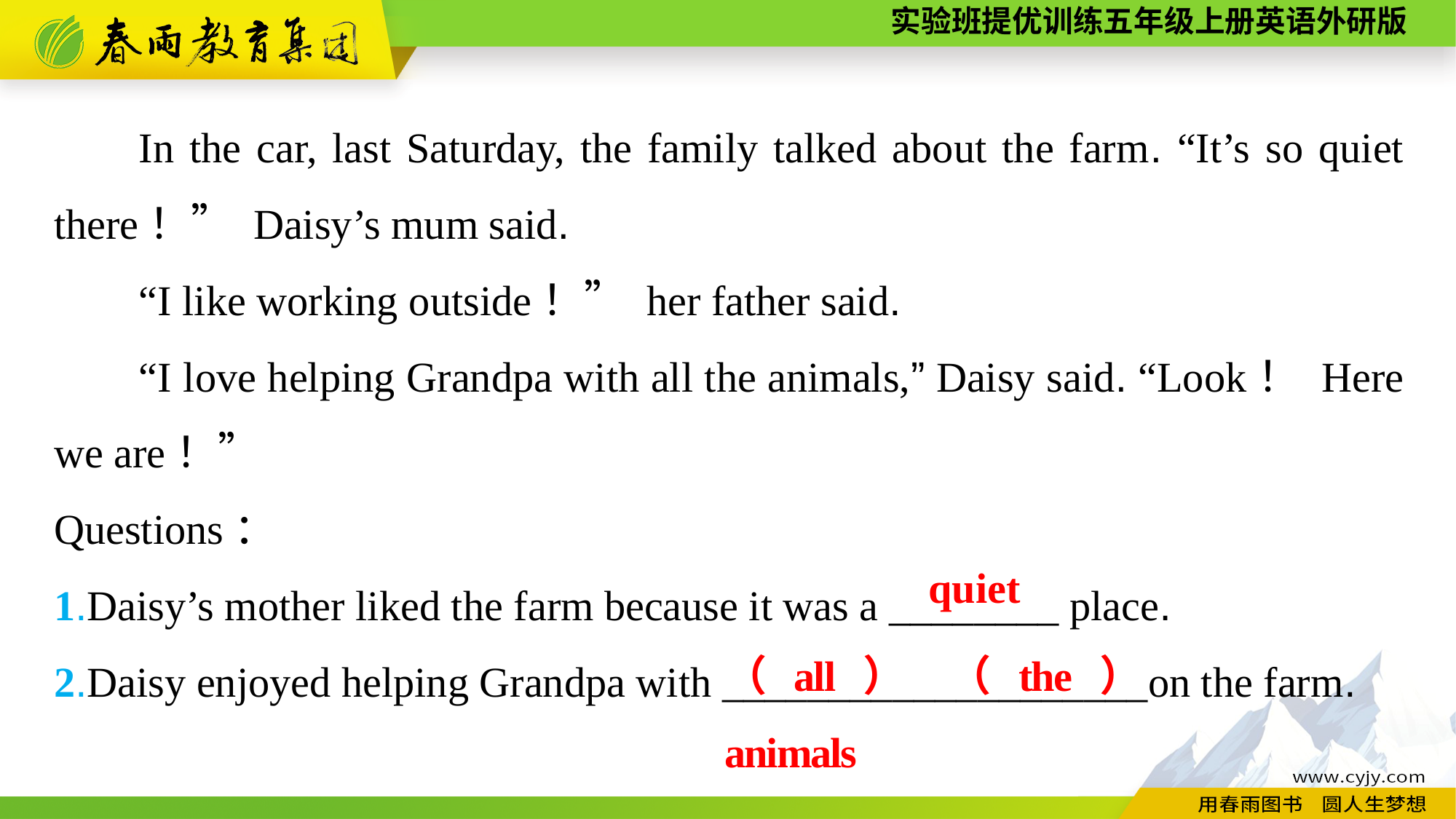

In the car, last Saturday, the family talked about the farm. “It’s so quiet there！” Daisy’s mum said.
“I like working outside！” her father said.
“I love helping Grandpa with all the animals,” Daisy said. “Look！ Here we are！”
Questions：
1.Daisy’s mother liked the farm because it was a ________ place.
2.Daisy enjoyed helping Grandpa with ____________________on the farm.
quiet
（all） （the） animals